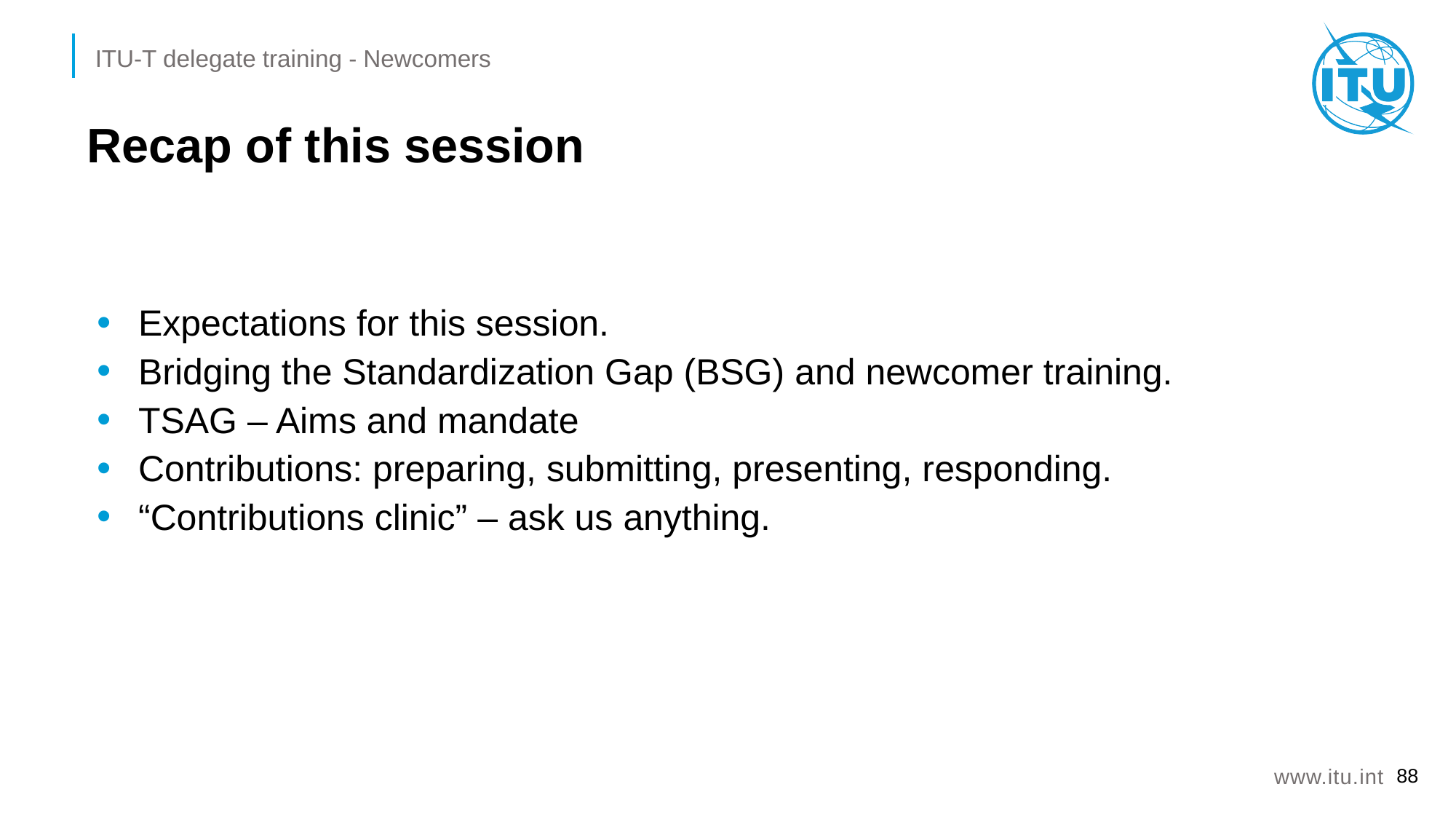

# Recap of this session
Expectations for this session.
Bridging the Standardization Gap (BSG) and newcomer training.
TSAG – Aims and mandate
Contributions: preparing, submitting, presenting, responding.
“Contributions clinic” – ask us anything.